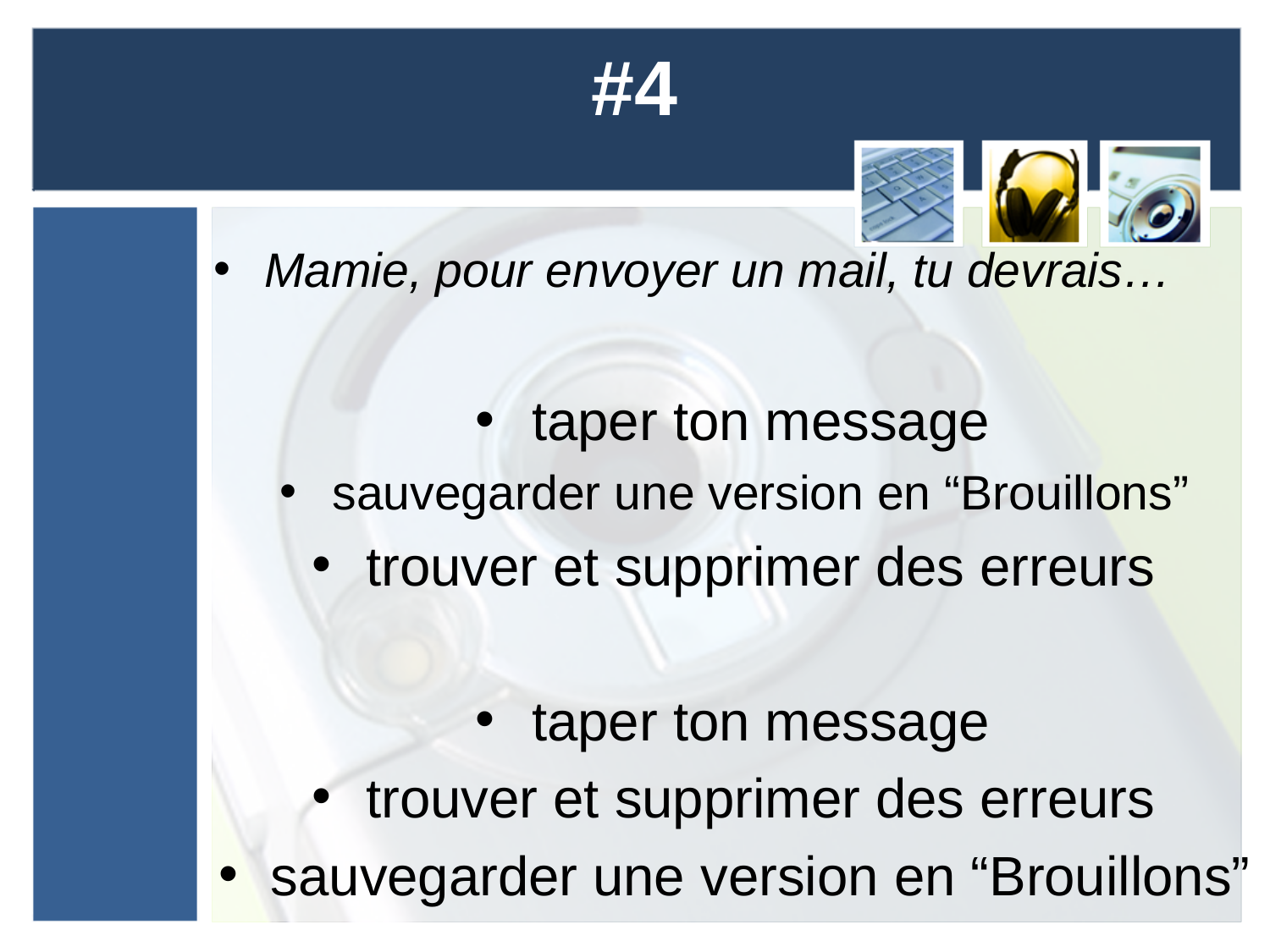

# #4
Mamie, pour envoyer un mail, tu devrais…

taper ton message
sauvegarder une version en “Brouillons”
trouver et supprimer des erreurs

taper ton message
trouver et supprimer des erreurs
sauvegarder une version en “Brouillons”